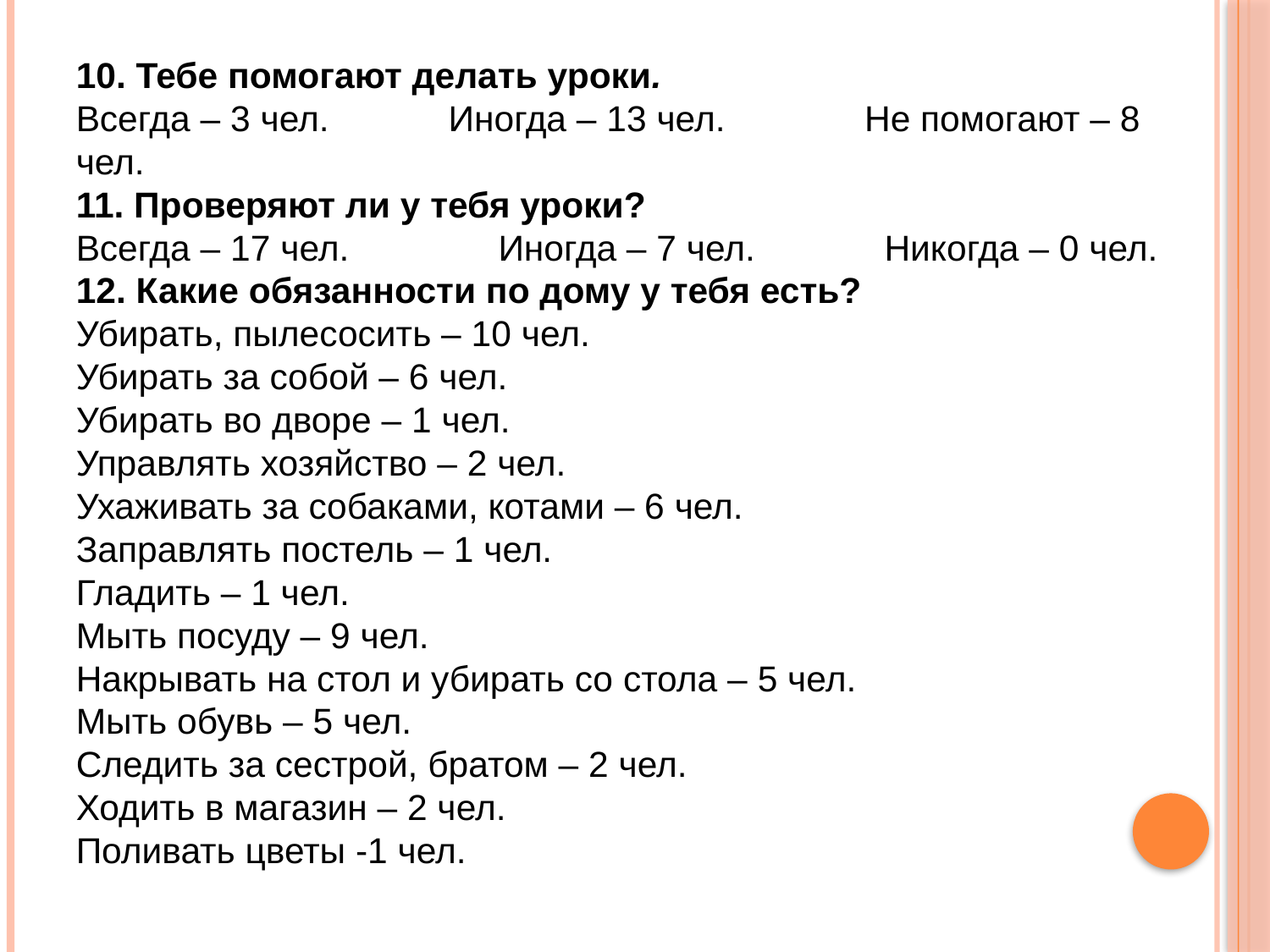

10. Тебе помогают делать уроки.
Всегда – 3 чел.            Иногда – 13 чел.              Не помогают – 8 чел.
11. Проверяют ли у тебя уроки?
Всегда – 17 чел.               Иногда – 7 чел.             Никогда – 0 чел.
12. Какие обязанности по дому у тебя есть?
Убирать, пылесосить – 10 чел.
Убирать за собой – 6 чел.
Убирать во дворе – 1 чел.
Управлять хозяйство – 2 чел.
Ухаживать за собаками, котами – 6 чел.
Заправлять постель – 1 чел.
Гладить – 1 чел.
Мыть посуду – 9 чел.
Накрывать на стол и убирать со стола – 5 чел.
Мыть обувь – 5 чел.
Следить за сестрой, братом – 2 чел.
Ходить в магазин – 2 чел.
Поливать цветы -1 чел.